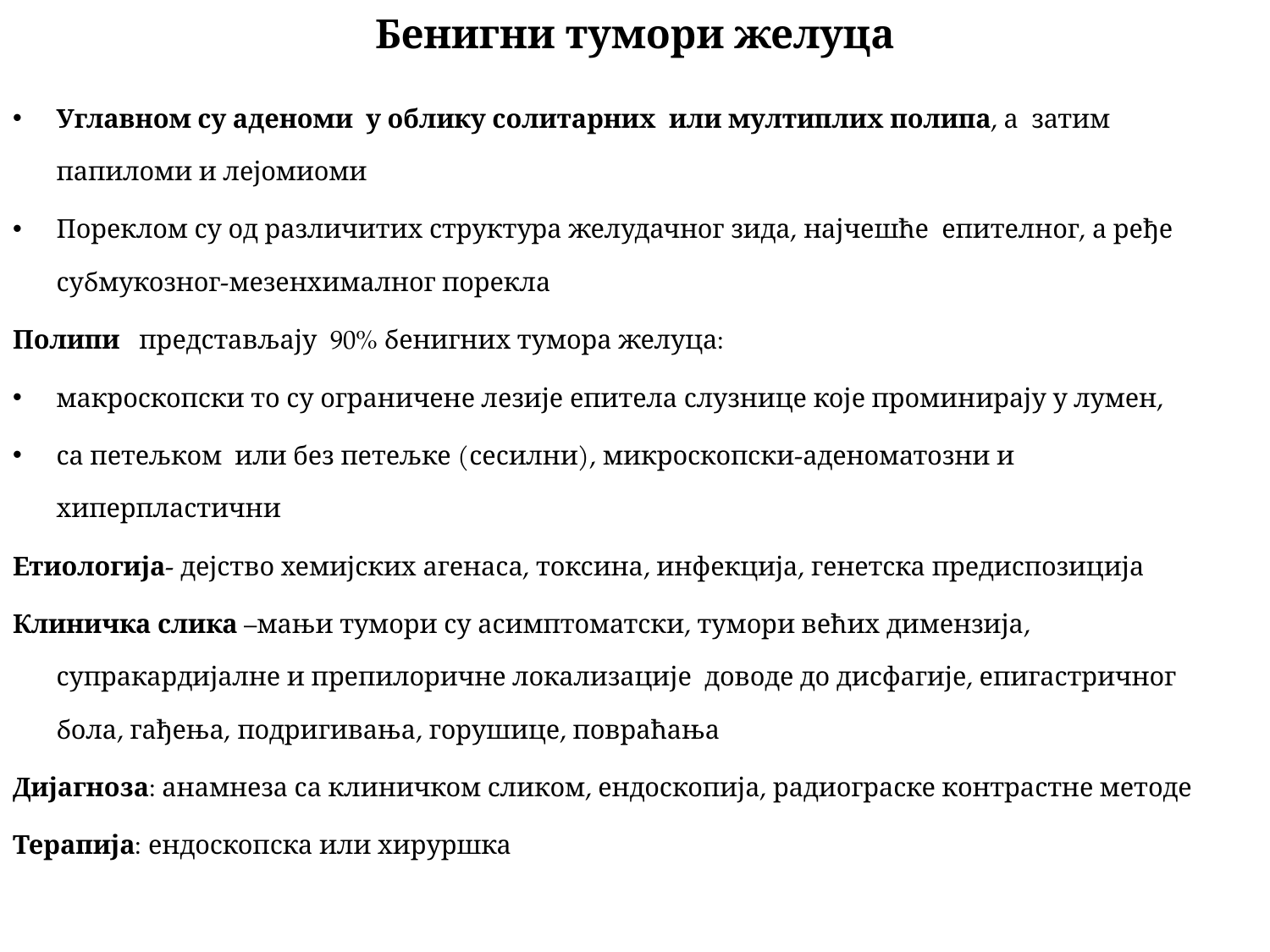

# Бенигни тумори желуца
Углавном су аденоми  у облику солитарних  или мултиплих полипа, а  затим папиломи и лејомиоми
Пореклом су од различитих структура желудачног зида, најчешће  епителног, а ређе субмукозног-мезенхималног порекла
Полипи   представљају  90% бенигних тумора желуца:
макроскопски то су ограничене лезије епитела слузнице које проминирају у лумен,
са петељком  или без петељке (сесилни), микроскопски-аденоматозни и хиперпластични
Етиологија- дејство хемијских агенаса, токсина, инфекција, генетска предиспозиција
Клиничка слика –мањи тумори су асимптоматски, тумори већих димензија, супракардијалне и препилоричне локализације  доводе до дисфагије, епигастричног бола, гађења, подригивања, горушице, повраћања
Дијагноза: анамнеза са клиничком сликом, ендоскопија, радиограске контрастне методе
Терапија: ендоскопска или хируршка